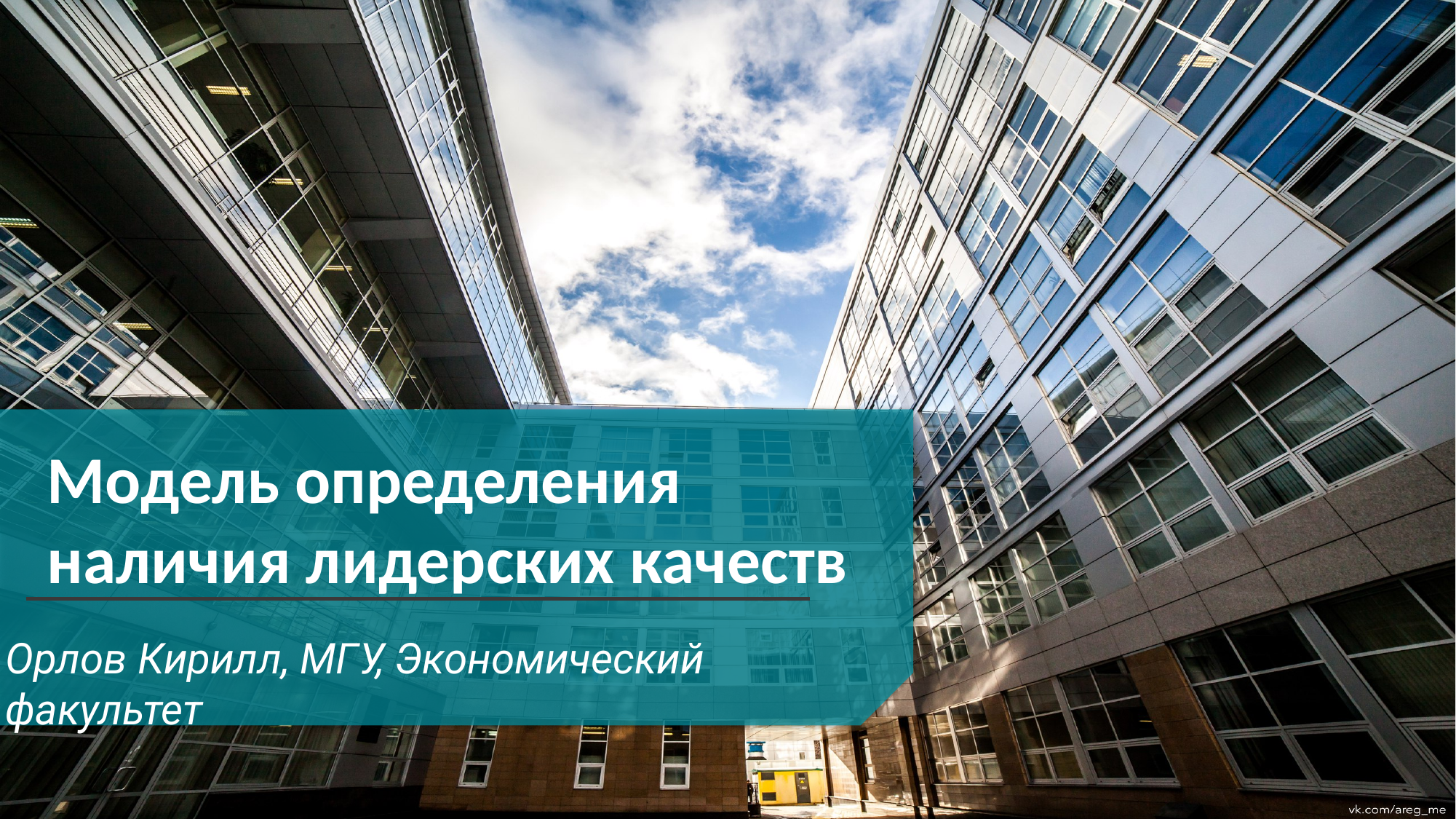

Модель определения наличия лидерских качеств
Орлов Кирилл, МГУ, Экономический факультет